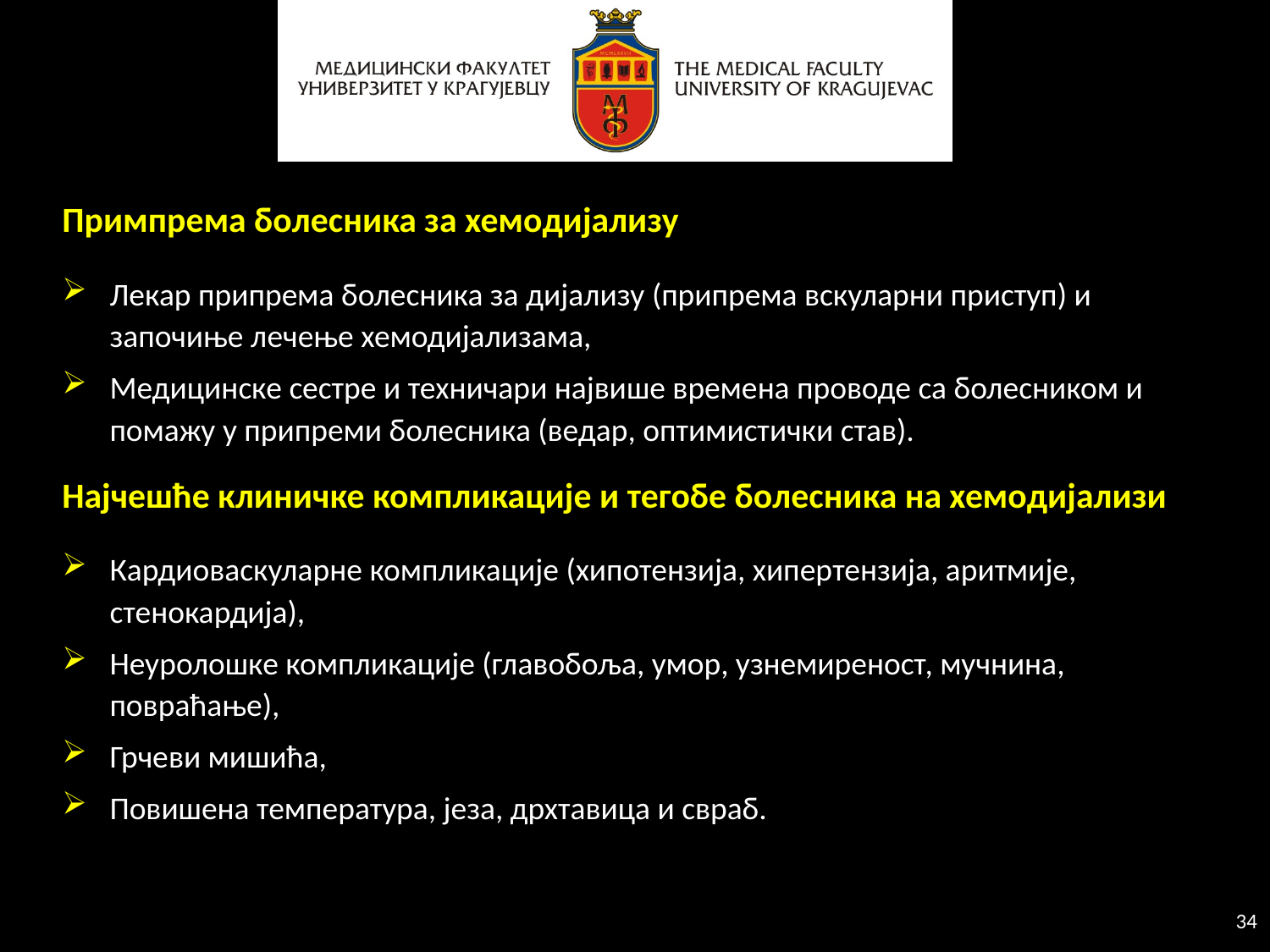

Примпрема болесника за хемодијализу
Лекар припрема болесника за дијализу (припрема вскуларни приступ) и започиње лечење хемодијализама,
Медицинске сестре и техничари највише времена проводе са болесником и помажу у припреми болесника (ведар, оптимистички став).
Најчешће клиничке компликације и тегобе болесника на хемодијализи
Кардиоваскуларне компликације (хипотензија, хипертензија, аритмије, стенокардија),
Неуролошке компликације (главобоља, умор, узнемиреност, мучнина, повраћање),
Грчеви мишића,
Повишена температура, језа, дрхтавица и свраб.
34